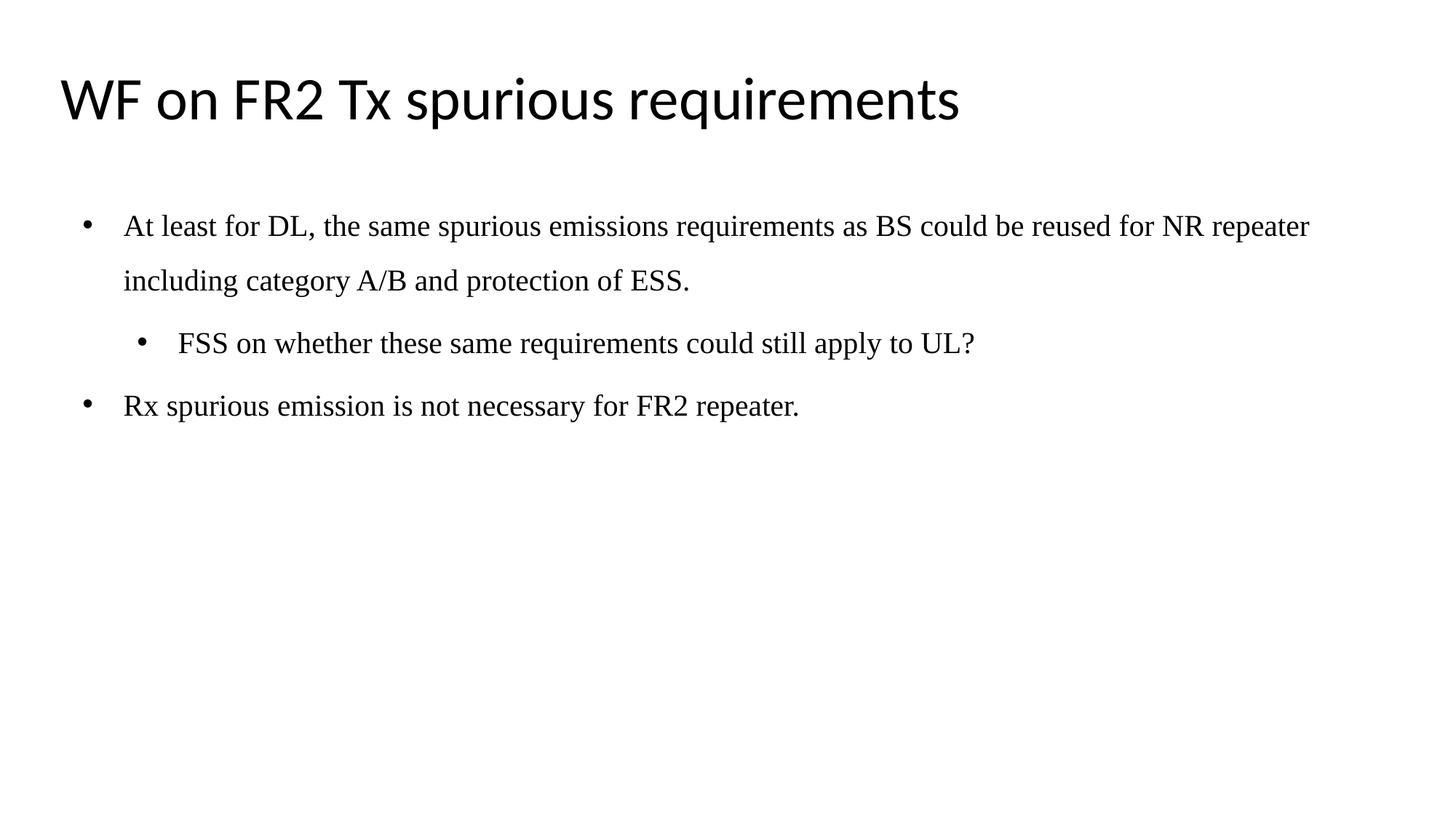

# WF on FR2 Tx spurious requirements
At least for DL, the same spurious emissions requirements as BS could be reused for NR repeater including category A/B and protection of ESS.
FSS on whether these same requirements could still apply to UL?
Rx spurious emission is not necessary for FR2 repeater.